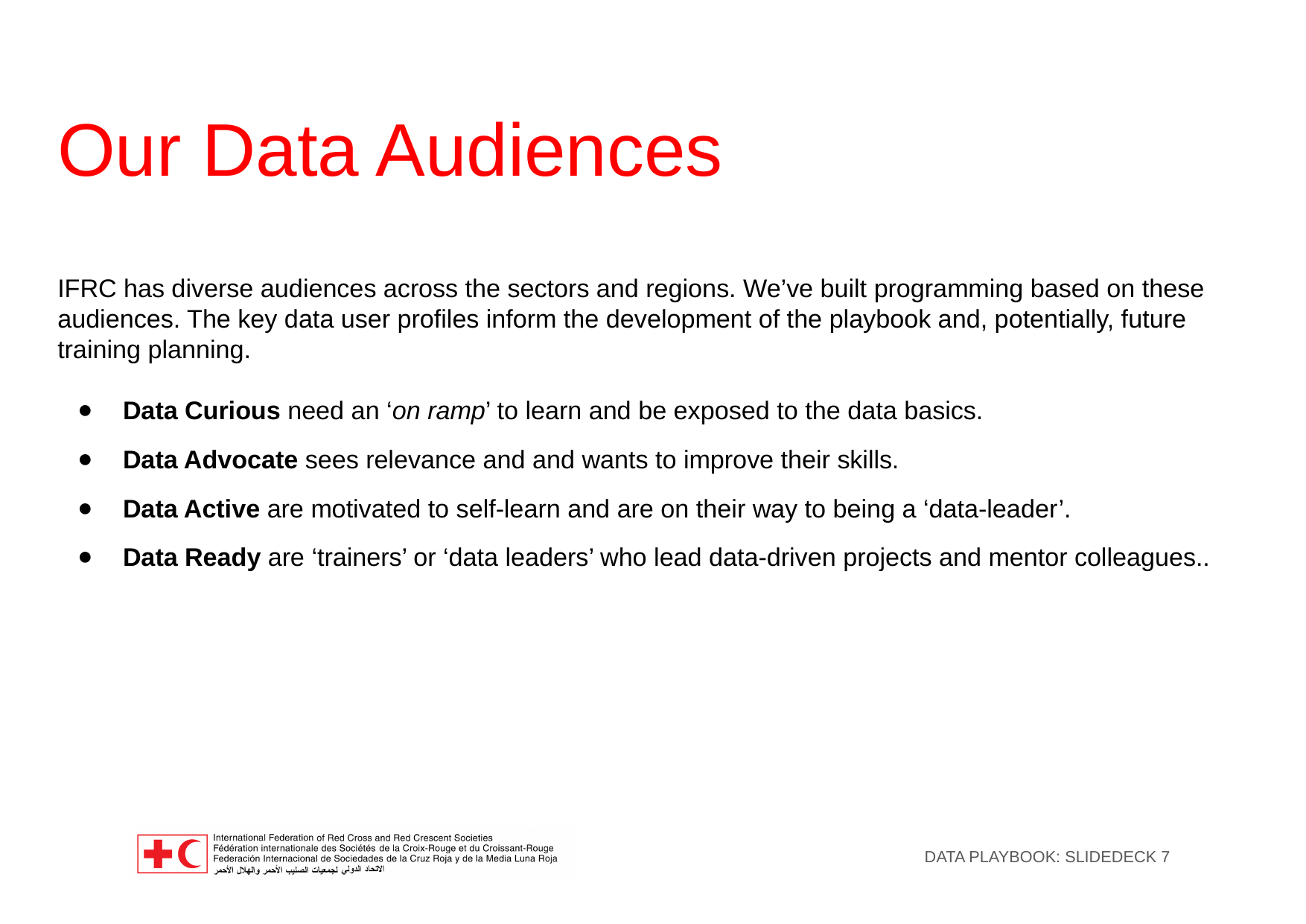

# Our Data Audiences
IFRC has diverse audiences across the sectors and regions. We’ve built programming based on these audiences. The key data user profiles inform the development of the playbook and, potentially, future training planning.

Data Curious need an ‘on ramp’ to learn and be exposed to the data basics.
Data Advocate sees relevance and and wants to improve their skills.
Data Active are motivated to self-learn and are on their way to being a ‘data-leader’.
Data Ready are ‘trainers’ or ‘data leaders’ who lead data-driven projects and mentor colleagues..